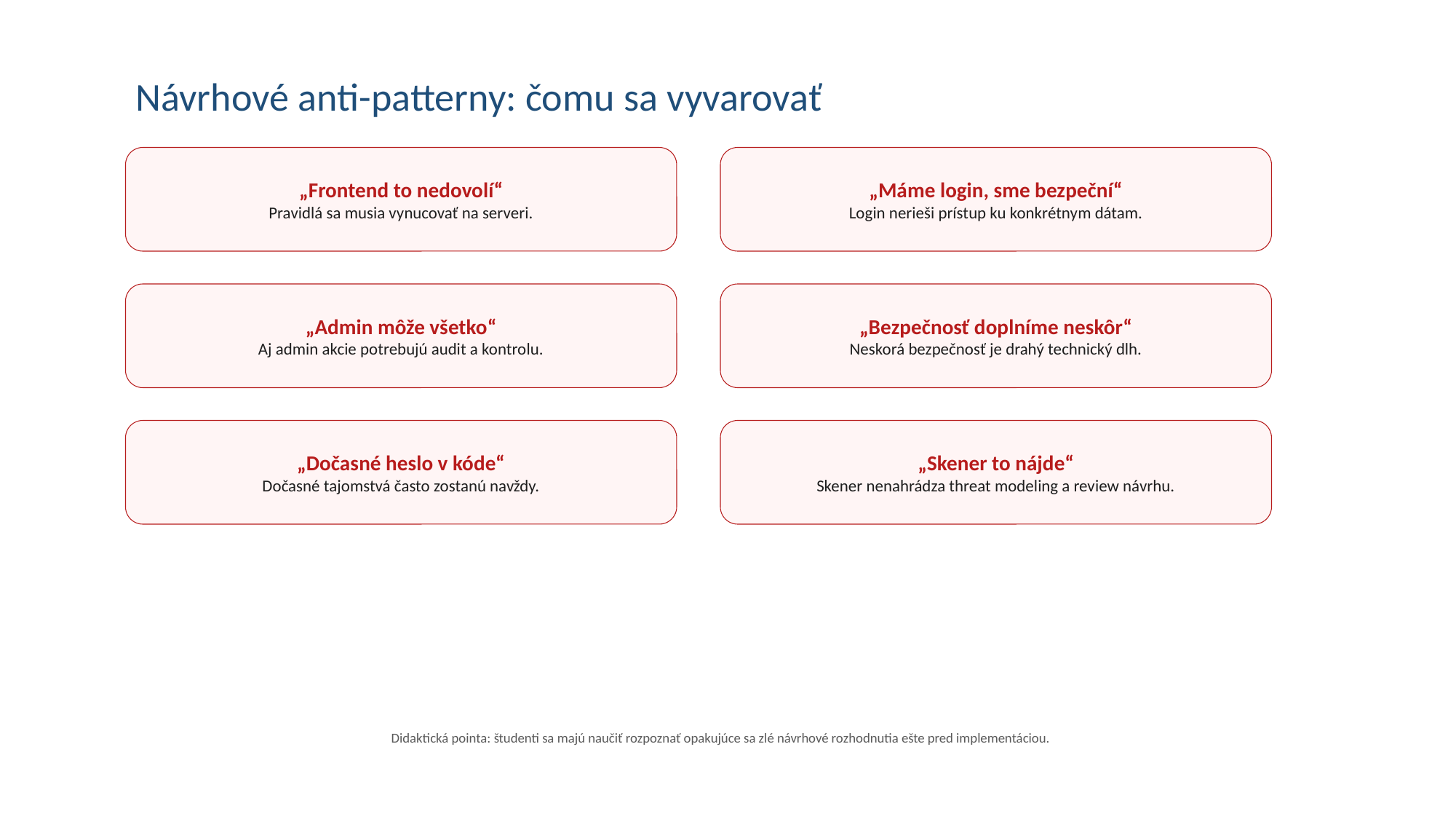

# Návrhové anti-patterny: čomu sa vyvarovať
„Frontend to nedovolí“
Pravidlá sa musia vynucovať na serveri.
„Máme login, sme bezpeční“
Login nerieši prístup ku konkrétnym dátam.
„Admin môže všetko“
Aj admin akcie potrebujú audit a kontrolu.
„Bezpečnosť doplníme neskôr“
Neskorá bezpečnosť je drahý technický dlh.
„Dočasné heslo v kóde“
Dočasné tajomstvá často zostanú navždy.
„Skener to nájde“
Skener nenahrádza threat modeling a review návrhu.
Didaktická pointa: študenti sa majú naučiť rozpoznať opakujúce sa zlé návrhové rozhodnutia ešte pred implementáciou.